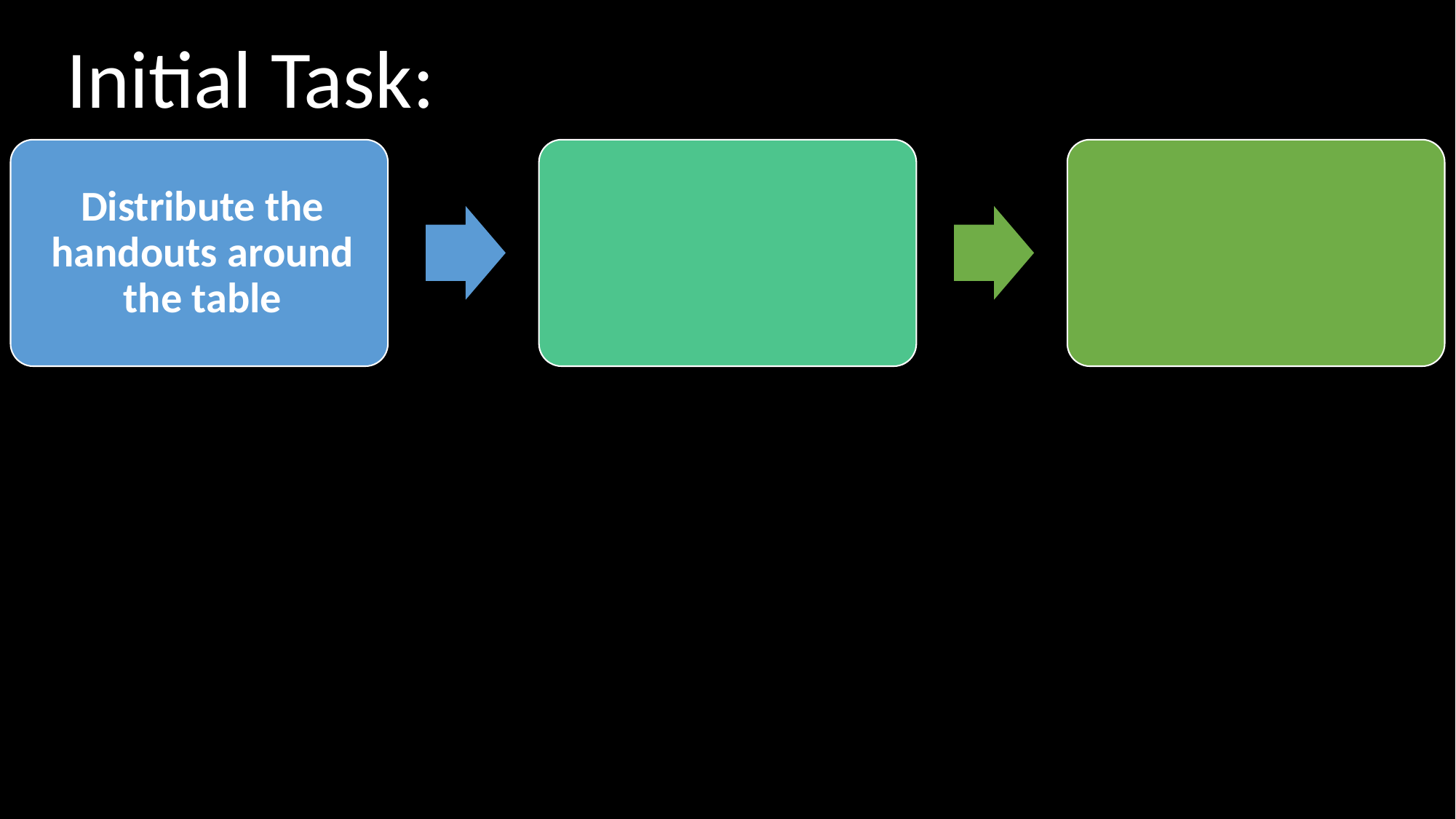

Distribute the handouts around the table

# Initial Task: